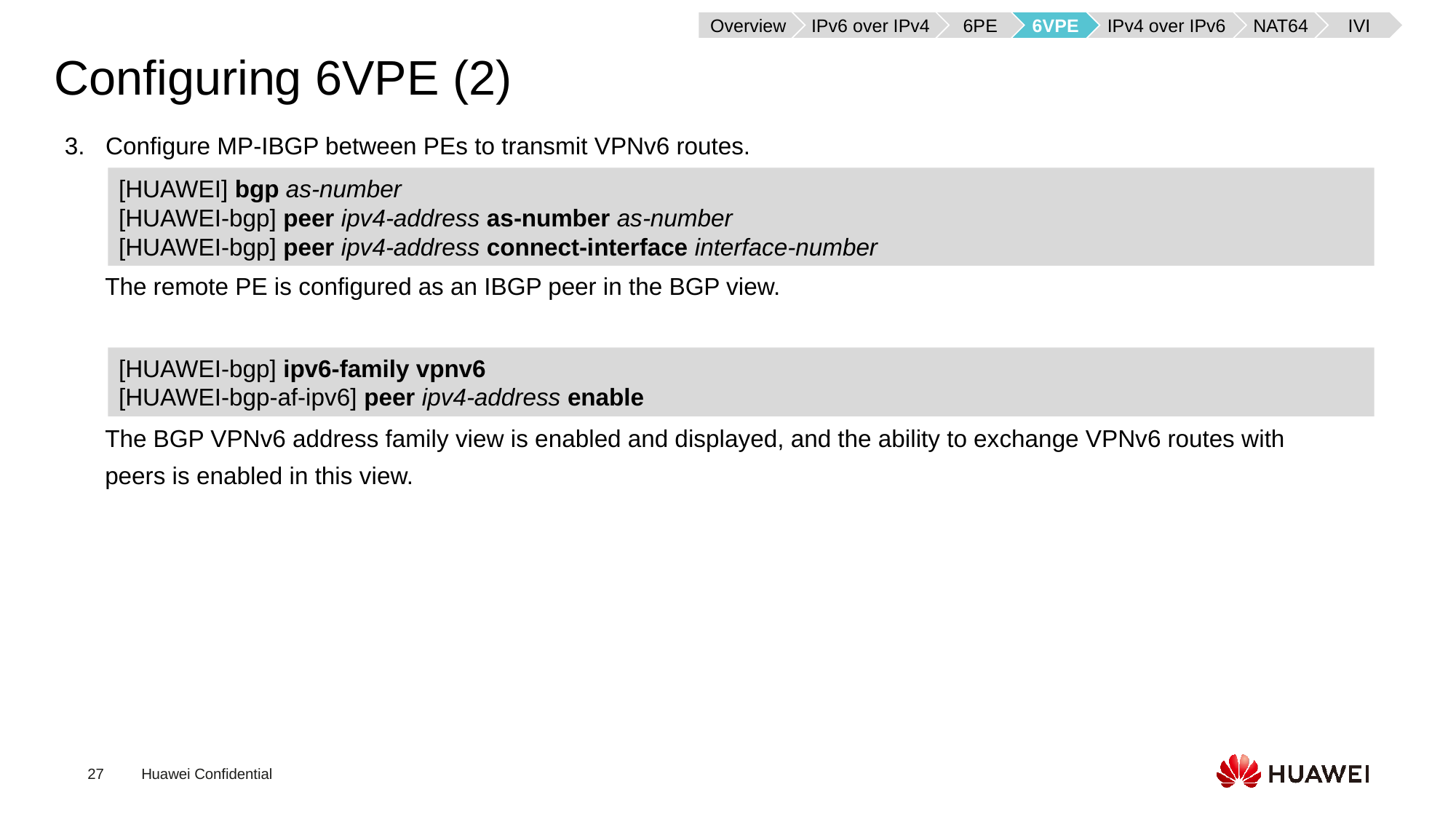

Overview
IPv6 over IPv4
6PE
6VPE
IPv4 over IPv6
NAT64
IVI
# Configuring 6VPE (2)
Configure MP-IBGP between PEs to transmit VPNv6 routes.
[HUAWEI] bgp as-number
[HUAWEI-bgp] peer ipv4-address as-number as-number
[HUAWEI-bgp] peer ipv4-address connect-interface interface-number
The remote PE is configured as an IBGP peer in the BGP view.
[HUAWEI-bgp] ipv6-family vpnv6
[HUAWEI-bgp-af-ipv6] peer ipv4-address enable
The BGP VPNv6 address family view is enabled and displayed, and the ability to exchange VPNv6 routes with peers is enabled in this view.